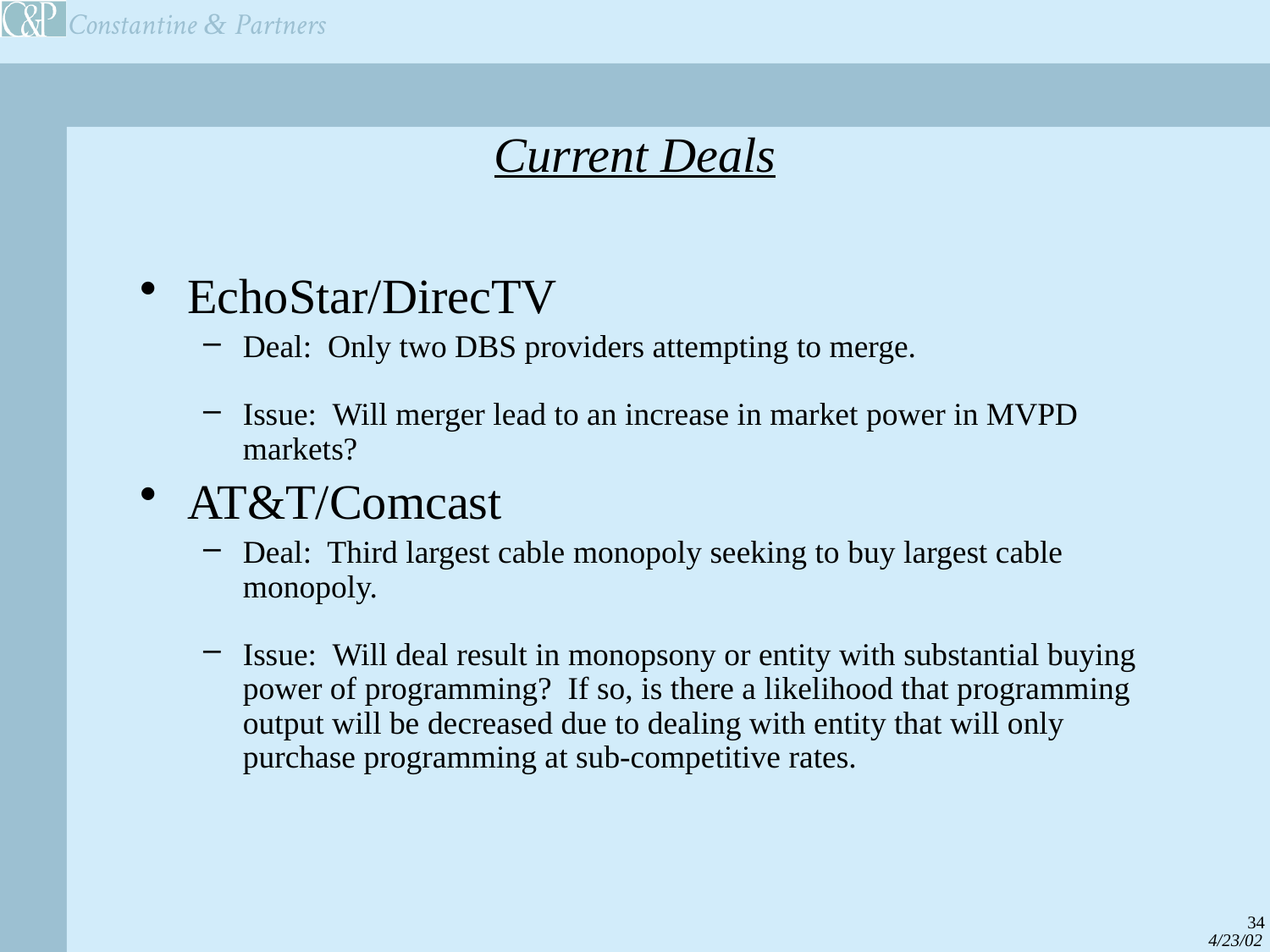

# Current Deals
EchoStar/DirecTV
Deal:  Only two DBS providers attempting to merge.

Issue:  Will merger lead to an increase in market power in MVPD markets?
AT&T/Comcast
Deal:  Third largest cable monopoly seeking to buy largest cable monopoly.

Issue:  Will deal result in monopsony or entity with substantial buying power of programming?  If so, is there a likelihood that programming output will be decreased due to dealing with entity that will only purchase programming at sub-competitive rates.